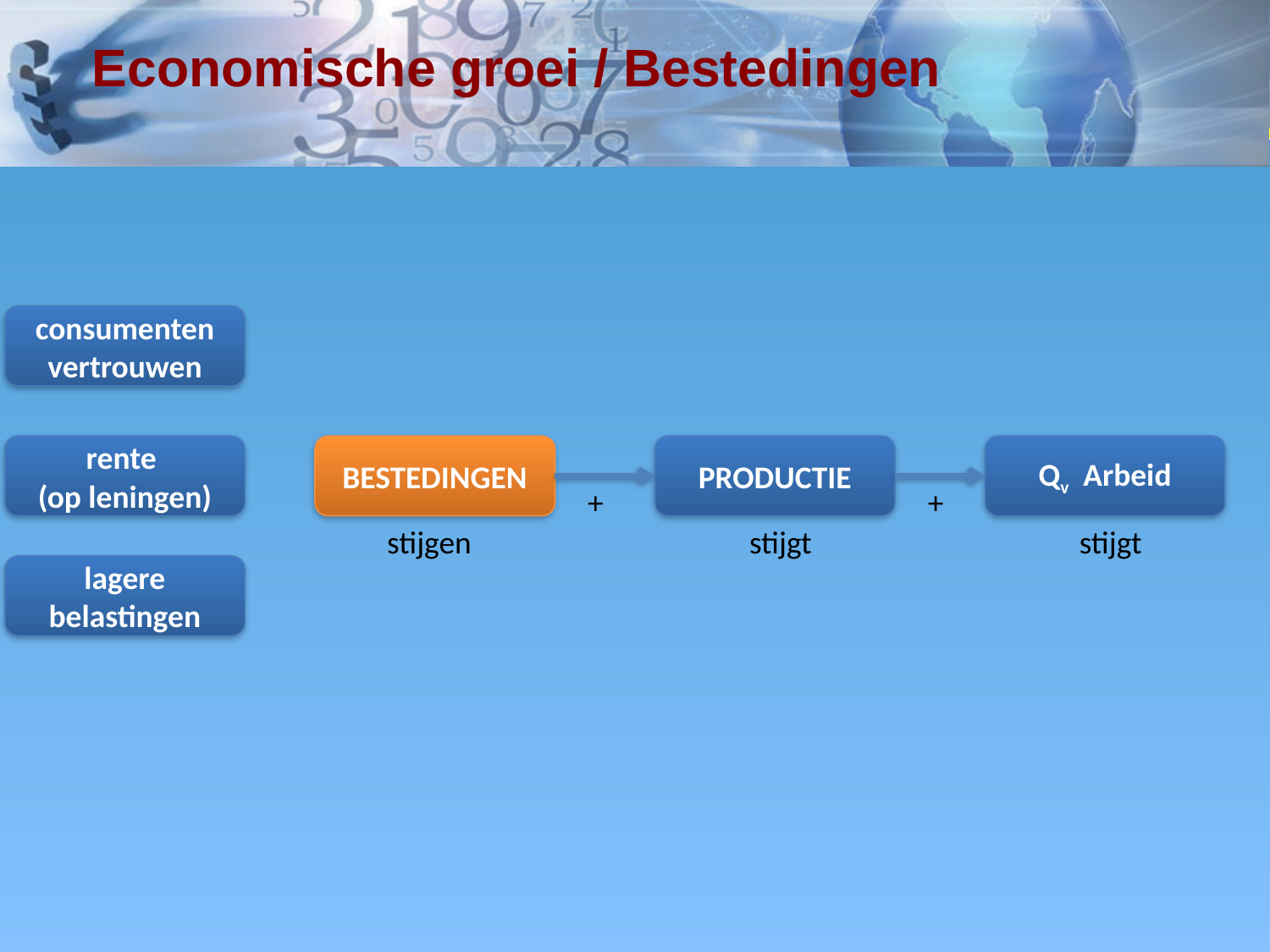

# Economische groei / Bestedingen
consumenten
vertrouwen
rente
(op leningen)
BESTEDINGEN
PRODUCTIE
Qv  Arbeid
+
+
stijgen
stijgt
stijgt
lagere belastingen